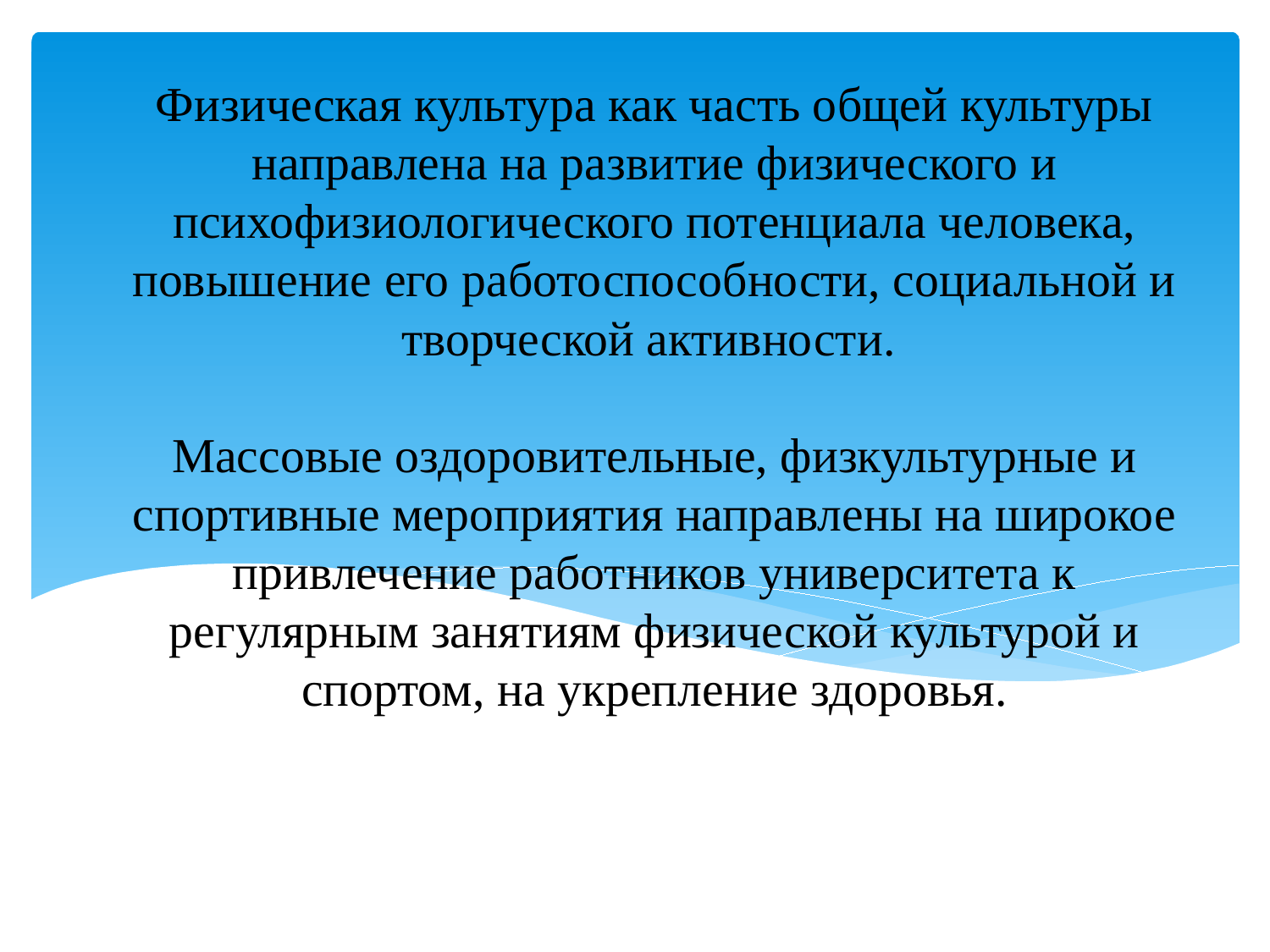

# Физическая культура как часть общей культуры направлена на развитие физического и психофизиологического потенциала человека, повышение его работоспособности, социальной и творческой активности. Массовые оздоровительные, физкультурные и спортивные мероприятия направлены на широкое привлечение работников университета к регулярным занятиям физической культурой и спортом, на укрепление здоровья.